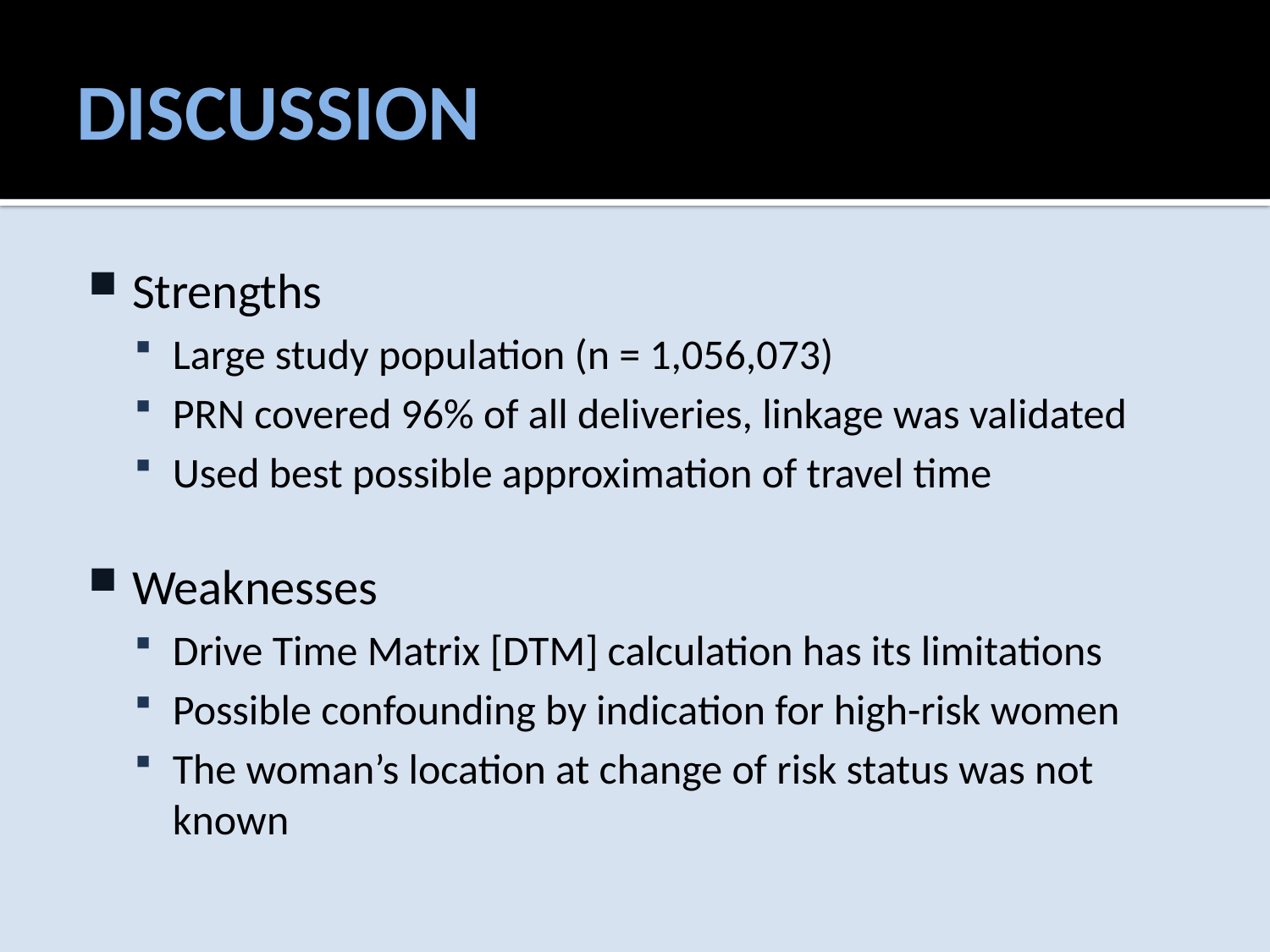

# Discussion
Strengths
Large study population (n = 1,056,073)
PRN covered 96% of all deliveries, linkage was validated
Used best possible approximation of travel time

Weaknesses
Drive Time Matrix [DTM] calculation has its limitations
Possible confounding by indication for high-risk women
The woman’s location at change of risk status was not known